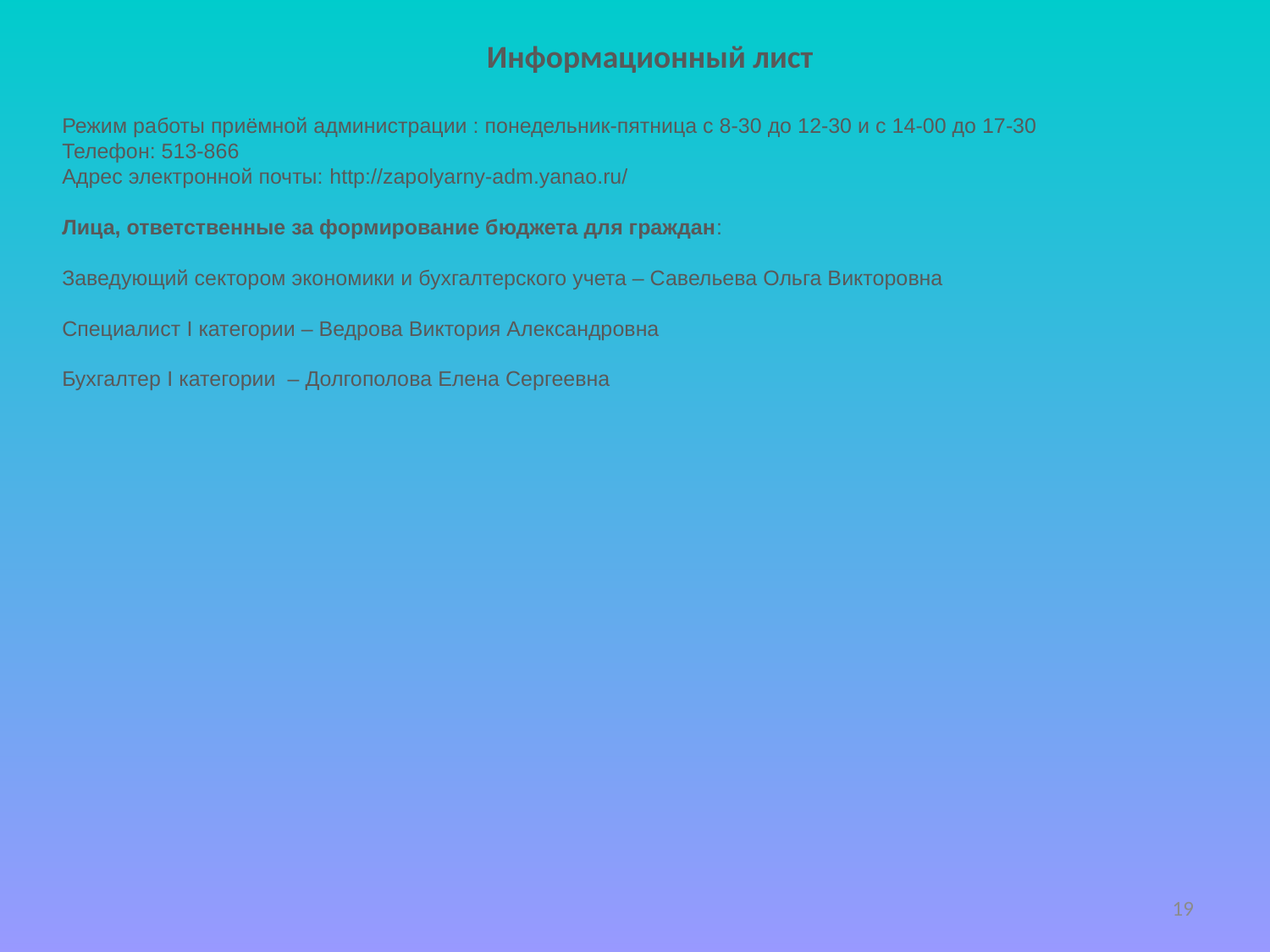

Информационный лист

Режим работы приёмной администрации : понедельник-пятница с 8-30 до 12-30 и с 14-00 до 17-30
Телефон: 513-866
Адрес электронной почты: http://zapolyarny-adm.yanao.ru/

Лица, ответственные за формирование бюджета для граждан:

Заведующий сектором экономики и бухгалтерского учета – Савельева Ольга Викторовна

Специалист I категории – Ведрова Виктория Александровна

Бухгалтер I категории  – Долгополова Елена Сергеевна

19